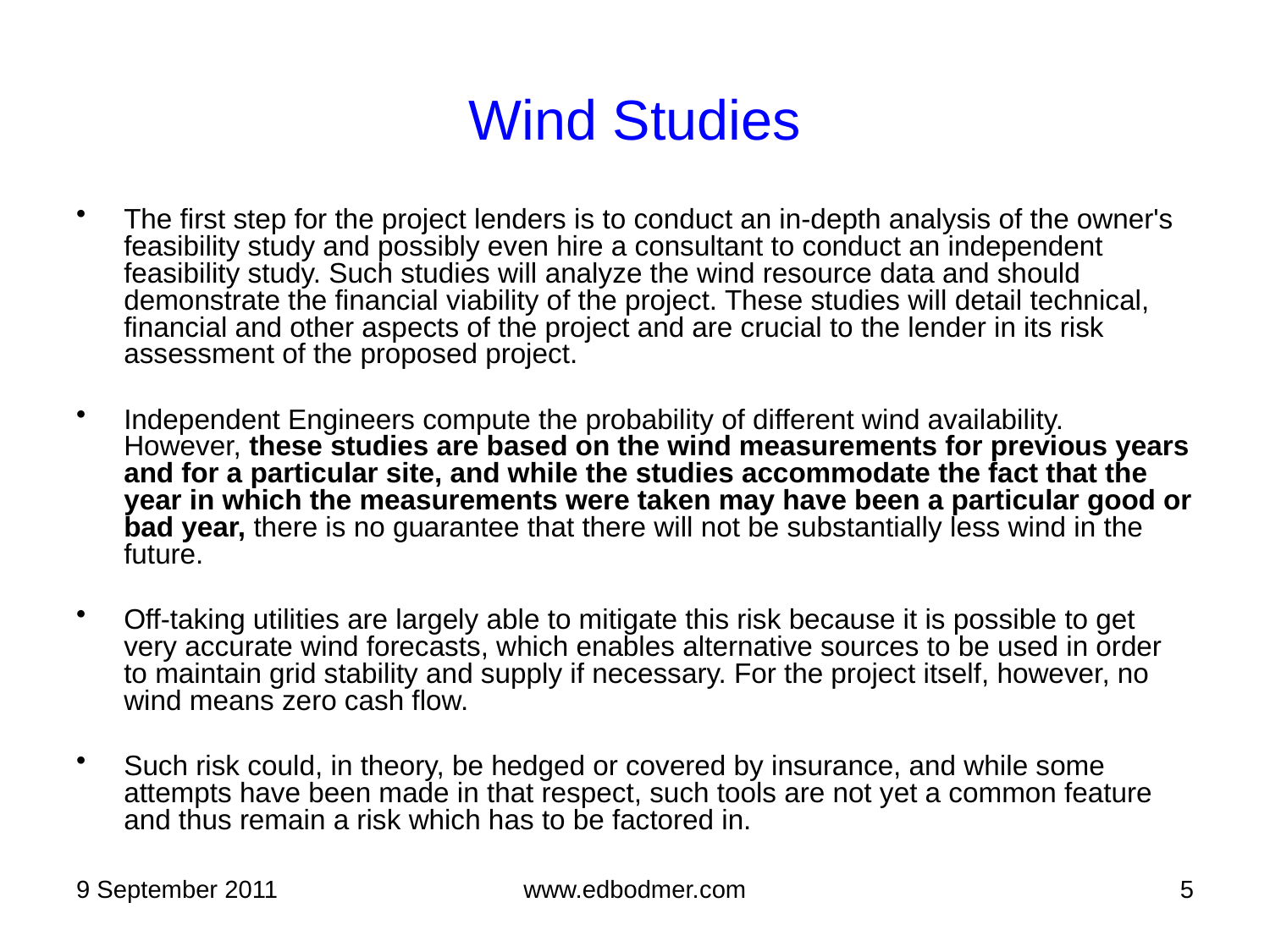

# Wind Studies
The first step for the project lenders is to conduct an in-depth analysis of the owner's feasibility study and possibly even hire a consultant to conduct an independent feasibility study. Such studies will analyze the wind resource data and should demonstrate the financial viability of the project. These studies will detail technical, financial and other aspects of the project and are crucial to the lender in its risk assessment of the proposed project.

Independent Engineers compute the probability of different wind availability.  However, these studies are based on the wind measurements for previous years and for a particular site, and while the studies accommodate the fact that the year in which the measurements were taken may have been a particular good or bad year, there is no guarantee that there will not be substantially less wind in the future.

Off-taking utilities are largely able to mitigate this risk because it is possible to get very accurate wind forecasts, which enables alternative sources to be used in order to maintain grid stability and supply if necessary. For the project itself, however, no wind means zero cash flow.

Such risk could, in theory, be hedged or covered by insurance, and while some attempts have been made in that respect, such tools are not yet a common feature and thus remain a risk which has to be factored in.
9 September 2011
www.edbodmer.com
5